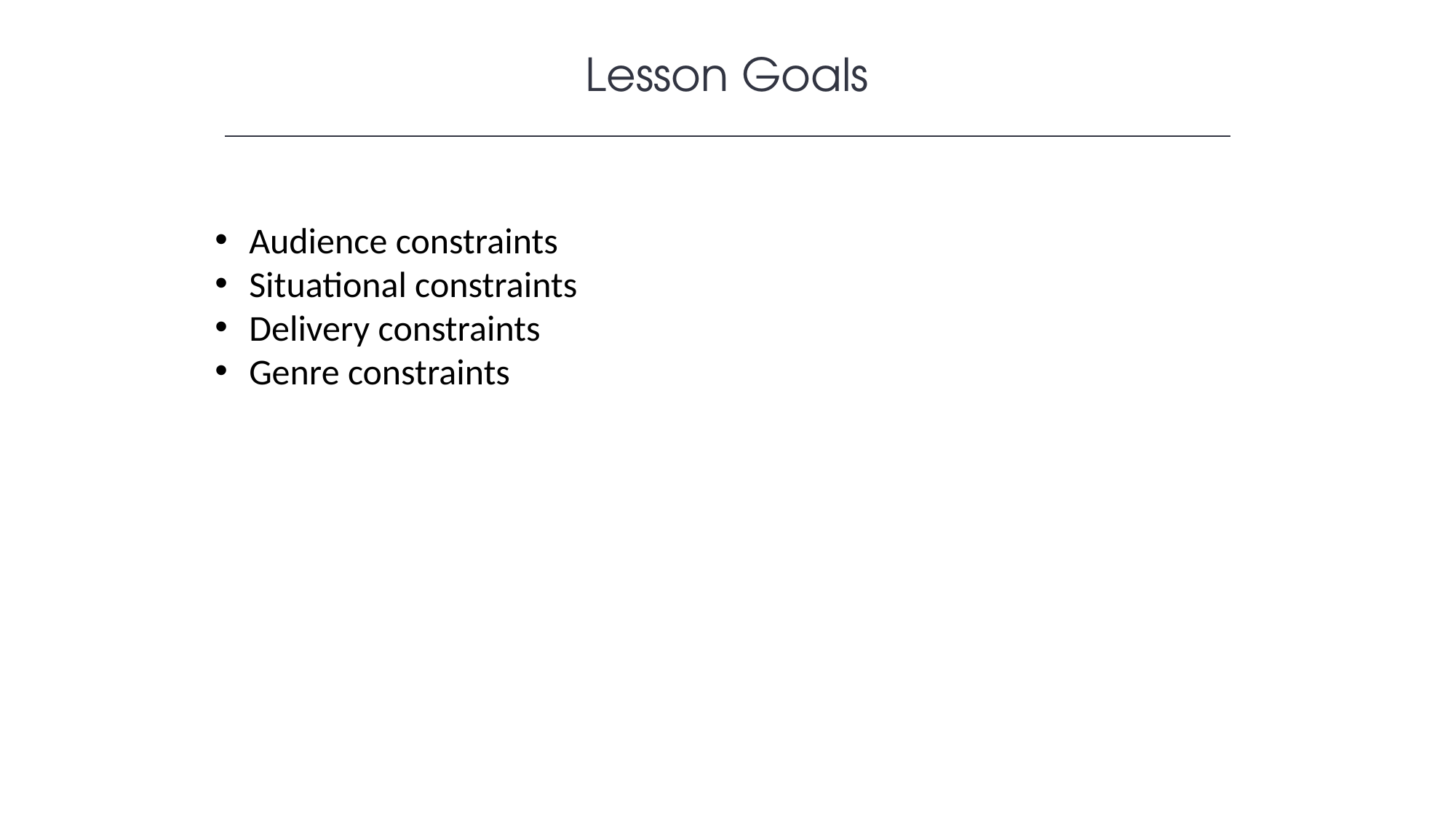

Lesson Goals
HAWKES LEARNING
Audience constraints
Situational constraints
Delivery constraints
Genre constraints